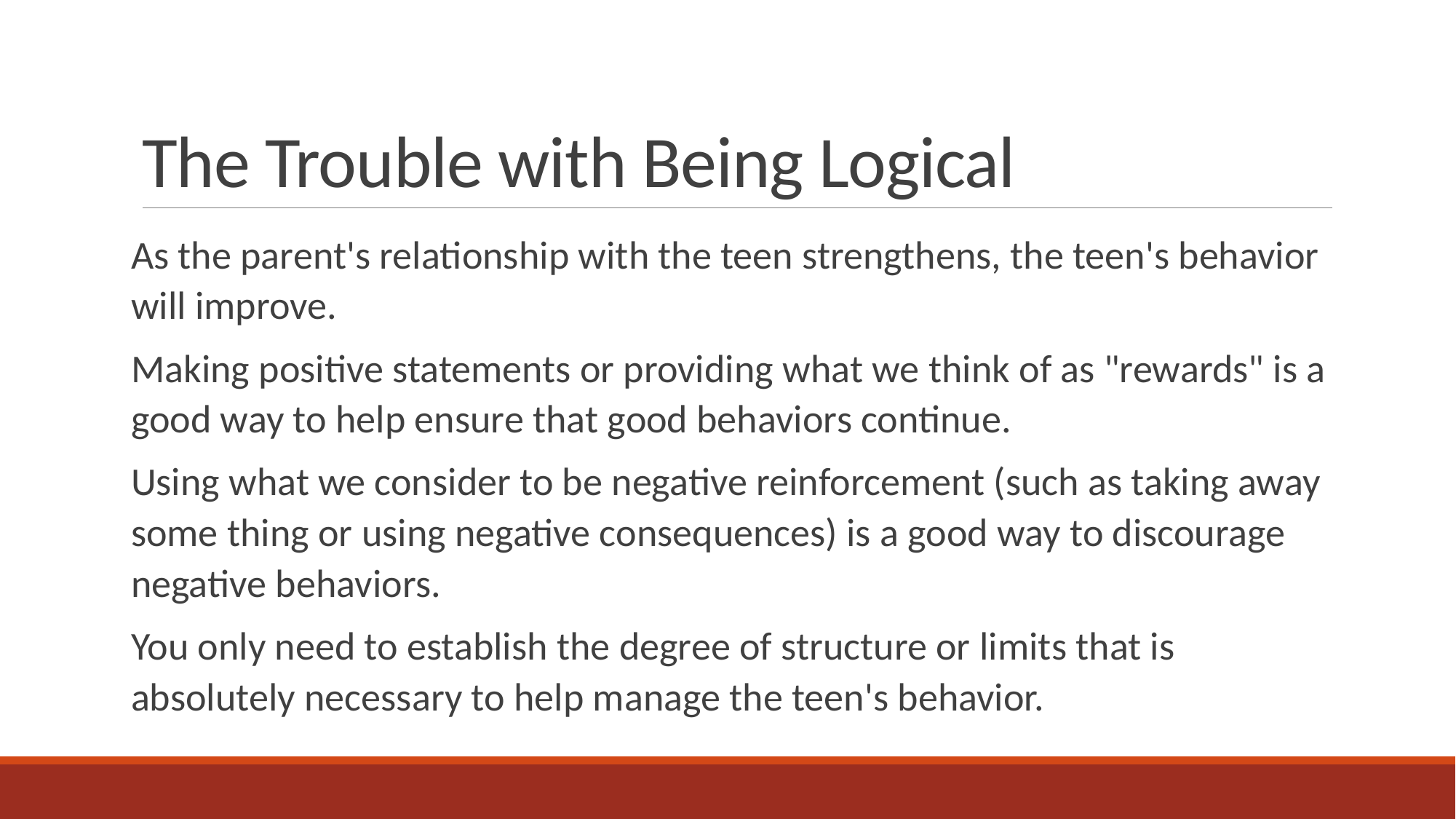

# The Trouble with Being Logical
As the parent's relationship with the teen strengthens, the teen's behavior will improve.
Making positive statements or providing what we think of as "rewards" is a good way to help ensure that good behaviors continue.
Using what we consider to be negative reinforcement (such as taking away some­ thing or using negative consequences) is a good way to discourage negative behaviors.
You only need to establish the degree of structure or limits that is absolutely necessary to help manage the teen's behavior.